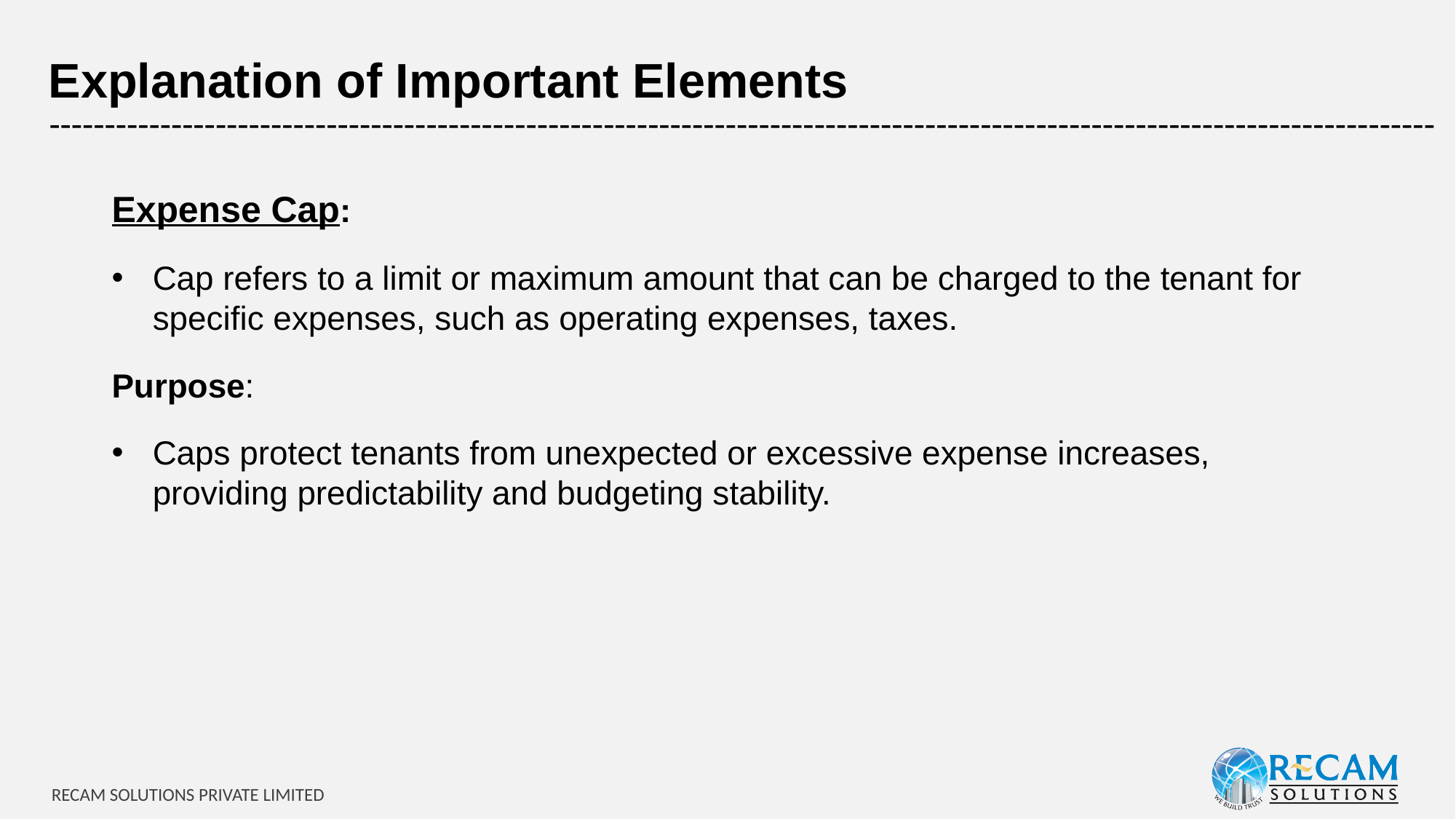

Explanation of Important Elements
-----------------------------------------------------------------------------------------------------------------------------
Expense Cap:
Cap refers to a limit or maximum amount that can be charged to the tenant for specific expenses, such as operating expenses, taxes.
Purpose:
Caps protect tenants from unexpected or excessive expense increases, providing predictability and budgeting stability.
RECAM SOLUTIONS PRIVATE LIMITED